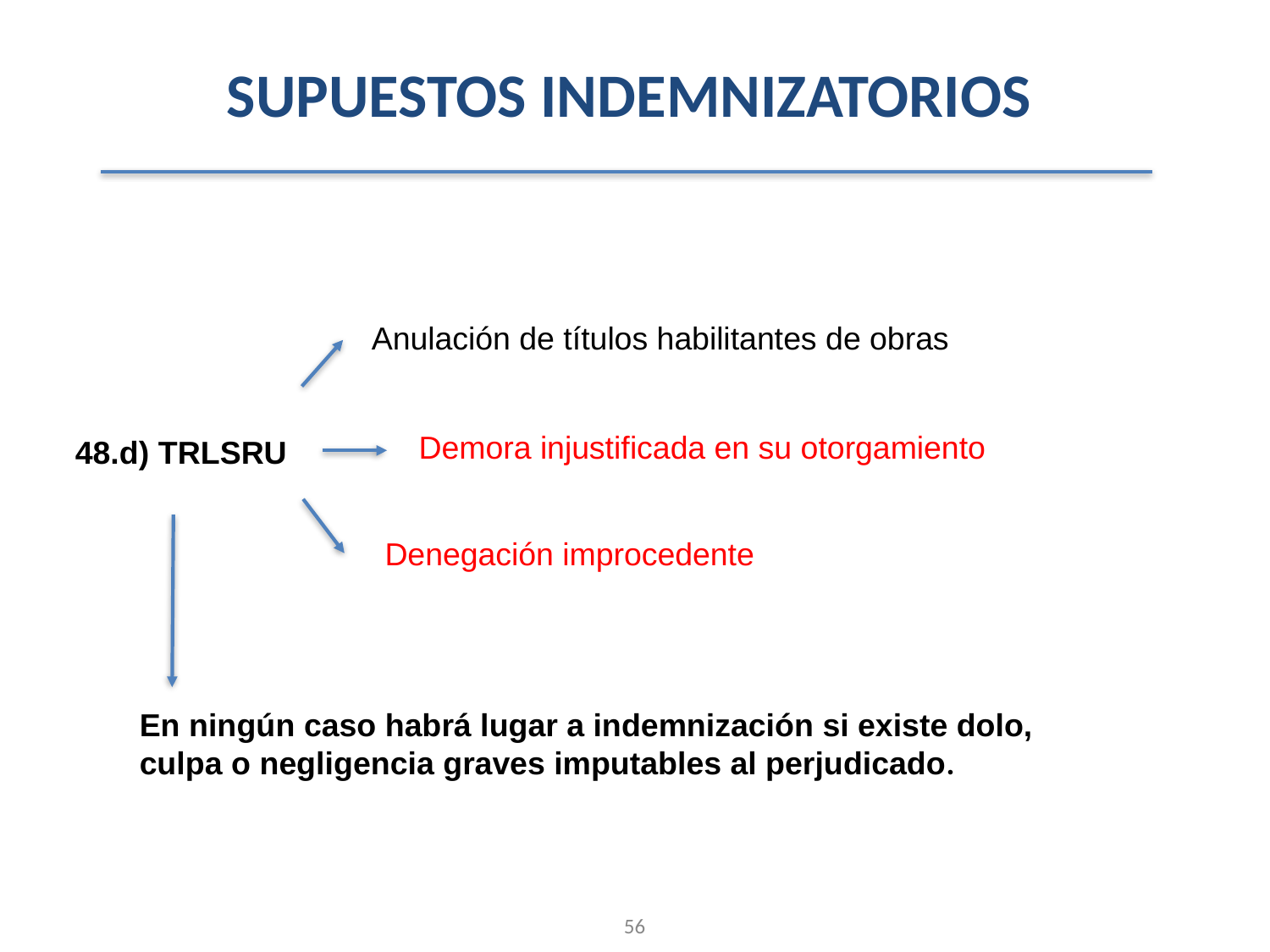

SUPUESTOS INDEMNIZATORIOS

Anulación de títulos habilitantes de obras

Demora injustificada en su otorgamiento
48.d) TRLSRU

Denegación improcedente

En ningún caso habrá lugar a indemnización si existe dolo, culpa o negligencia graves imputables al perjudicado.
56